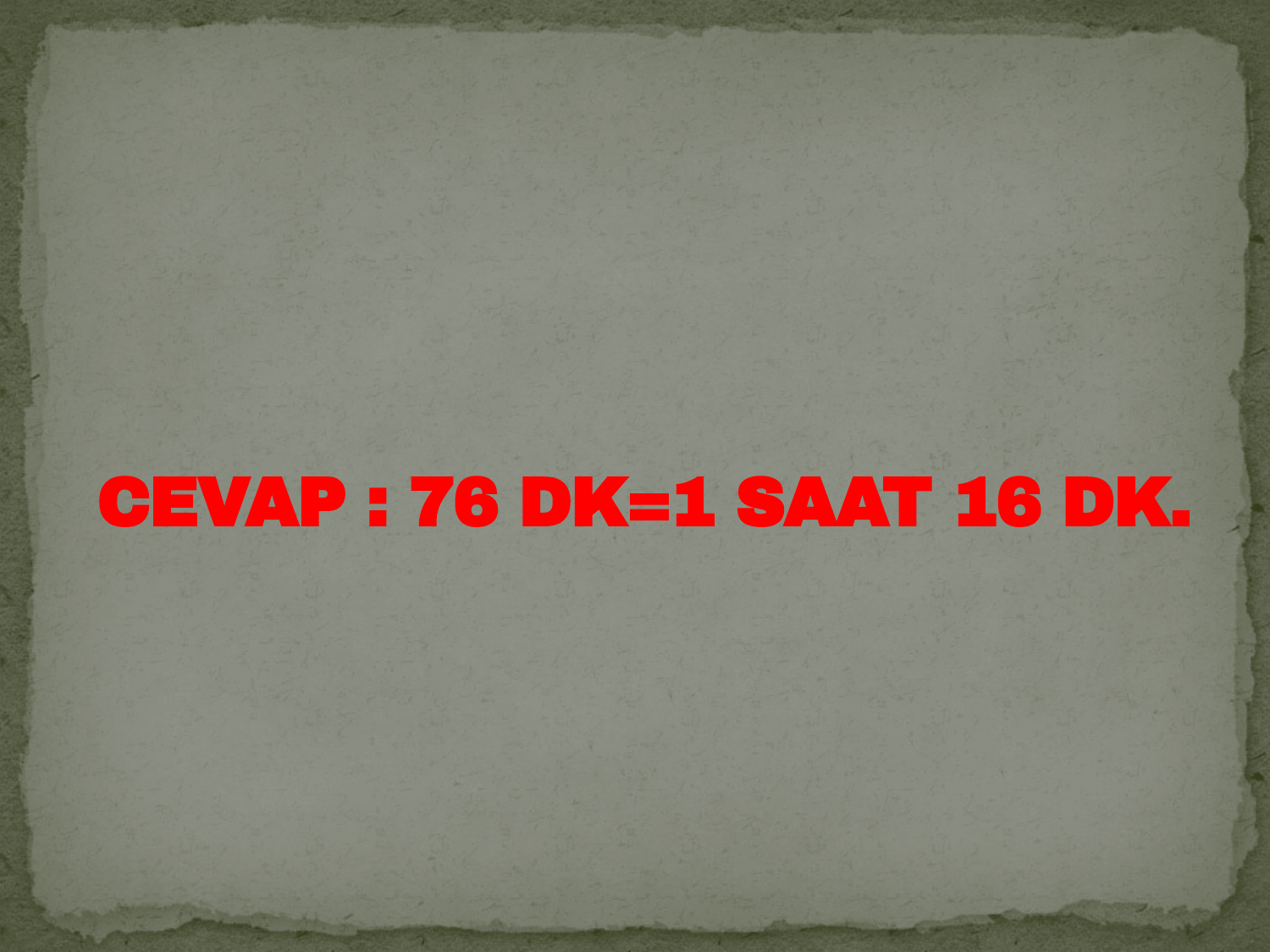

# CEVAP : 76 DK=1 SAAT 16 DK.